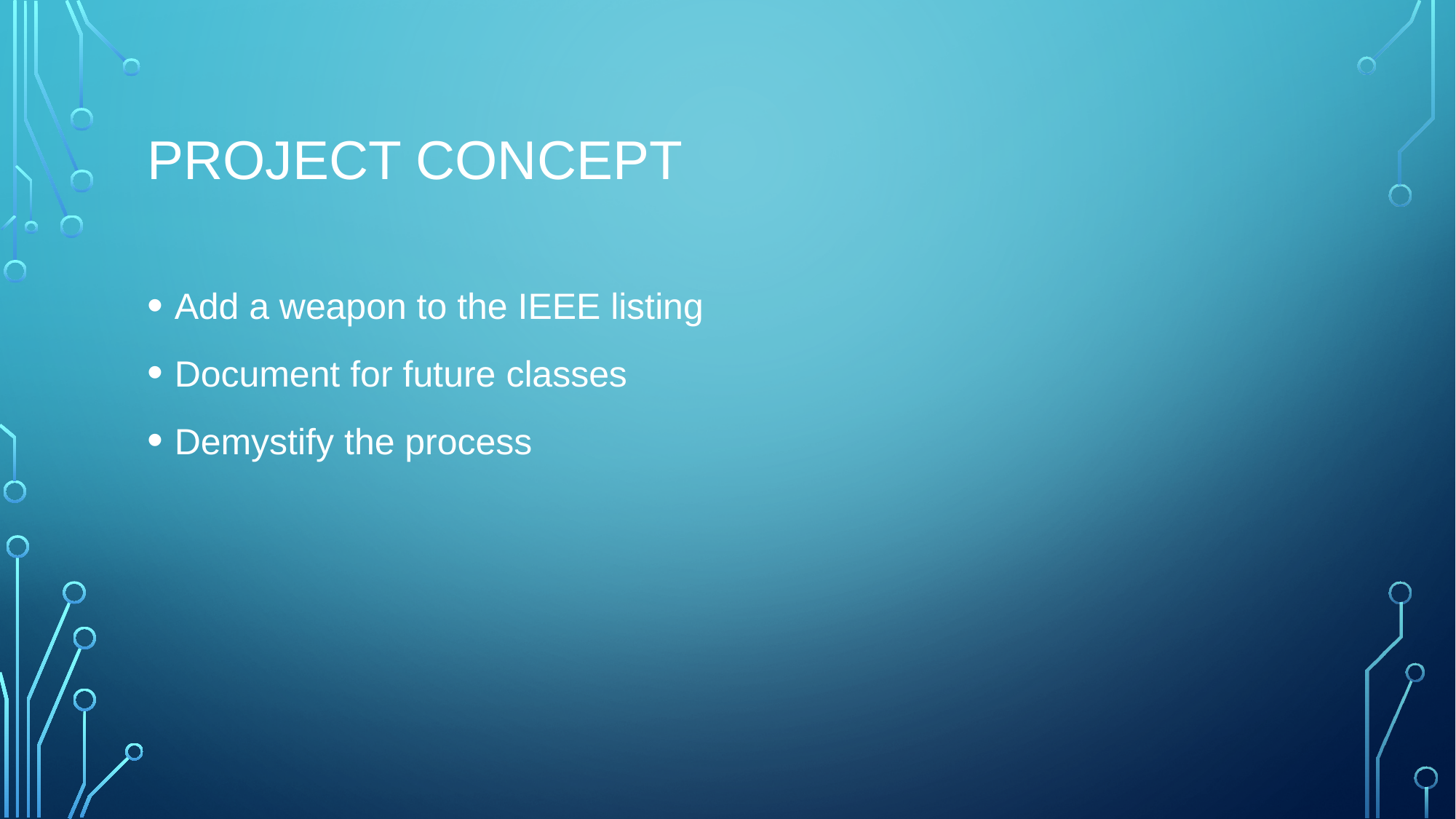

# Project concept
Add a weapon to the IEEE listing
Document for future classes
Demystify the process